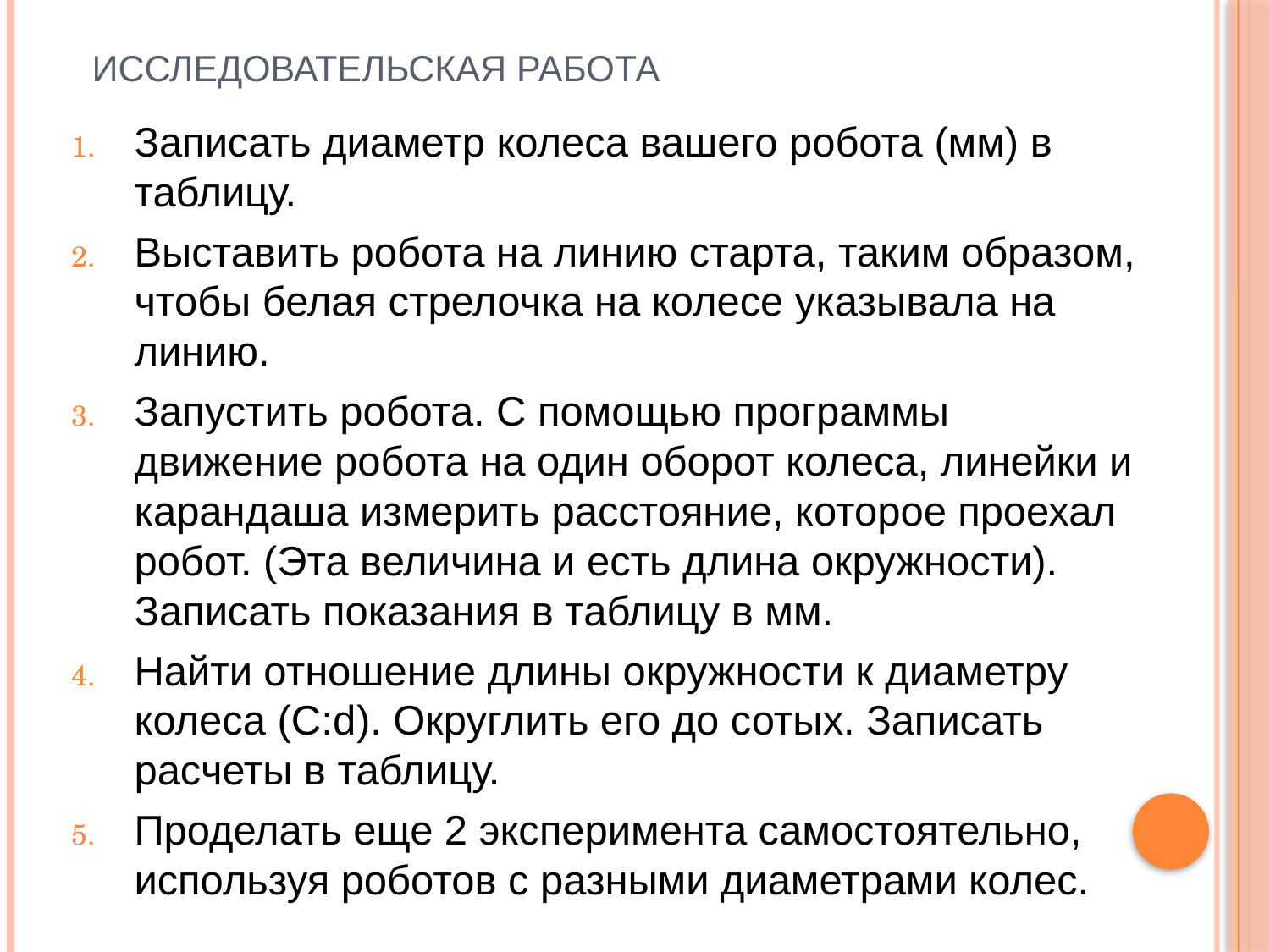

# Исследовательская работа
Записать диаметр колеса вашего робота (мм) в таблицу.
Выставить робота на линию старта, таким образом, чтобы белая стрелочка на колесе указывала на линию.
Запустить робота. С помощью программы движение робота на один оборот колеса, линейки и карандаша измерить расстояние, которое проехал робот. (Эта величина и есть длина окружности). Записать показания в таблицу в мм.
Найти отношение длины окружности к диаметру колеса (С:d). Округлить его до сотых. Записать расчеты в таблицу.
Проделать еще 2 эксперимента самостоятельно, используя роботов с разными диаметрами колес.